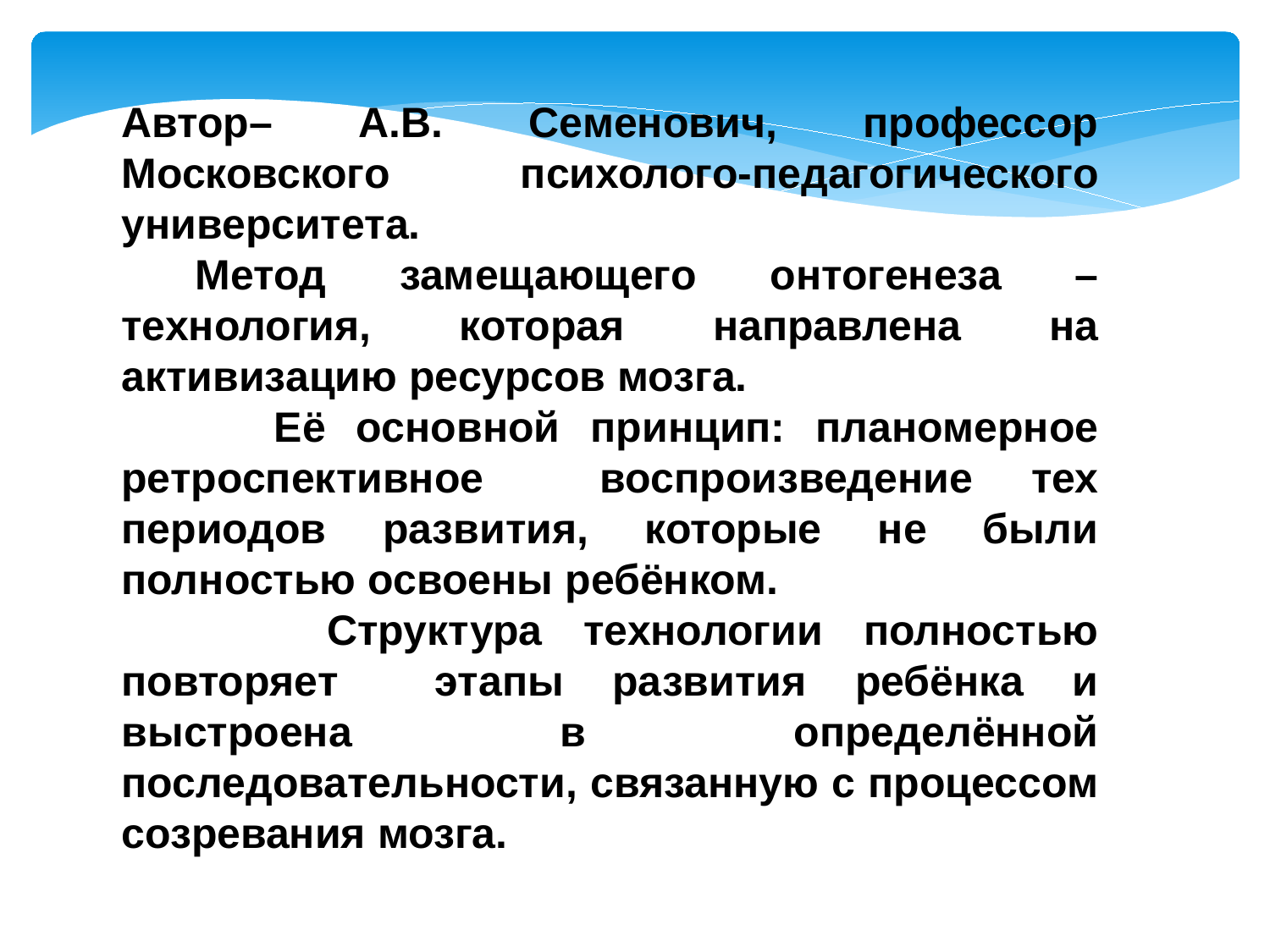

Автор– А.В. Семенович, профессор Московского психолого-педагогического университета.
 Метод замещающего онтогенеза – технология, которая направлена на активизацию ресурсов мозга.
     Её основной принцип: планомерное ретроспективное  воспроизведение тех периодов развития, которые не были полностью освоены ребёнком.
     Структура технологии полностью повторяет  этапы развития ребёнка и выстроена в определённой последовательности, связанную с процессом созревания мозга.